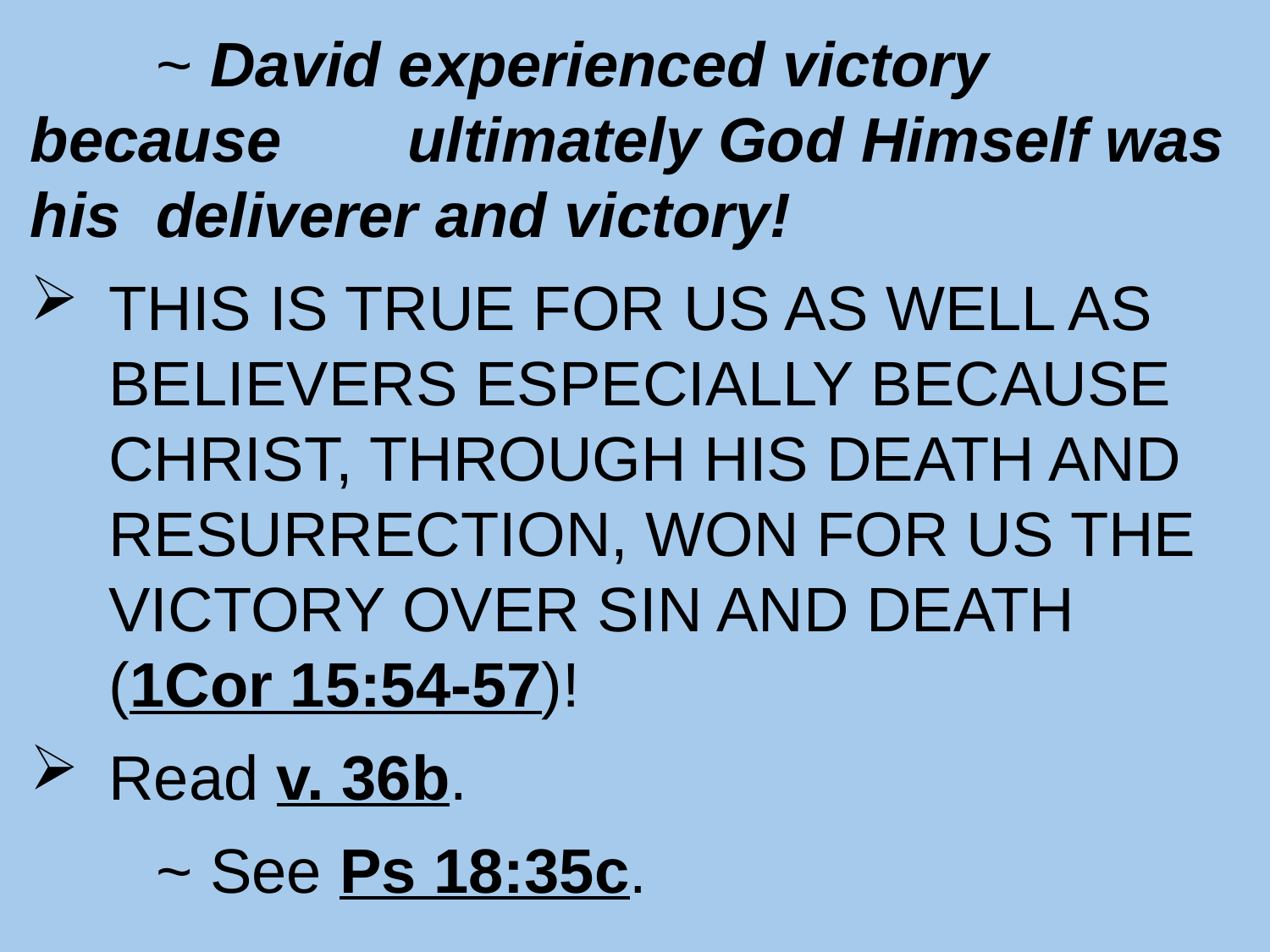

~ David experienced victory because 					ultimately God Himself was his 						deliverer and victory!
THIS IS TRUE FOR US AS WELL AS BELIEVERS ESPECIALLY BECAUSE CHRIST, THROUGH HIS DEATH AND RESURRECTION, WON FOR US THE VICTORY OVER SIN AND DEATH (1Cor 15:54-57)!
Read v. 36b.
		~ See Ps 18:35c.